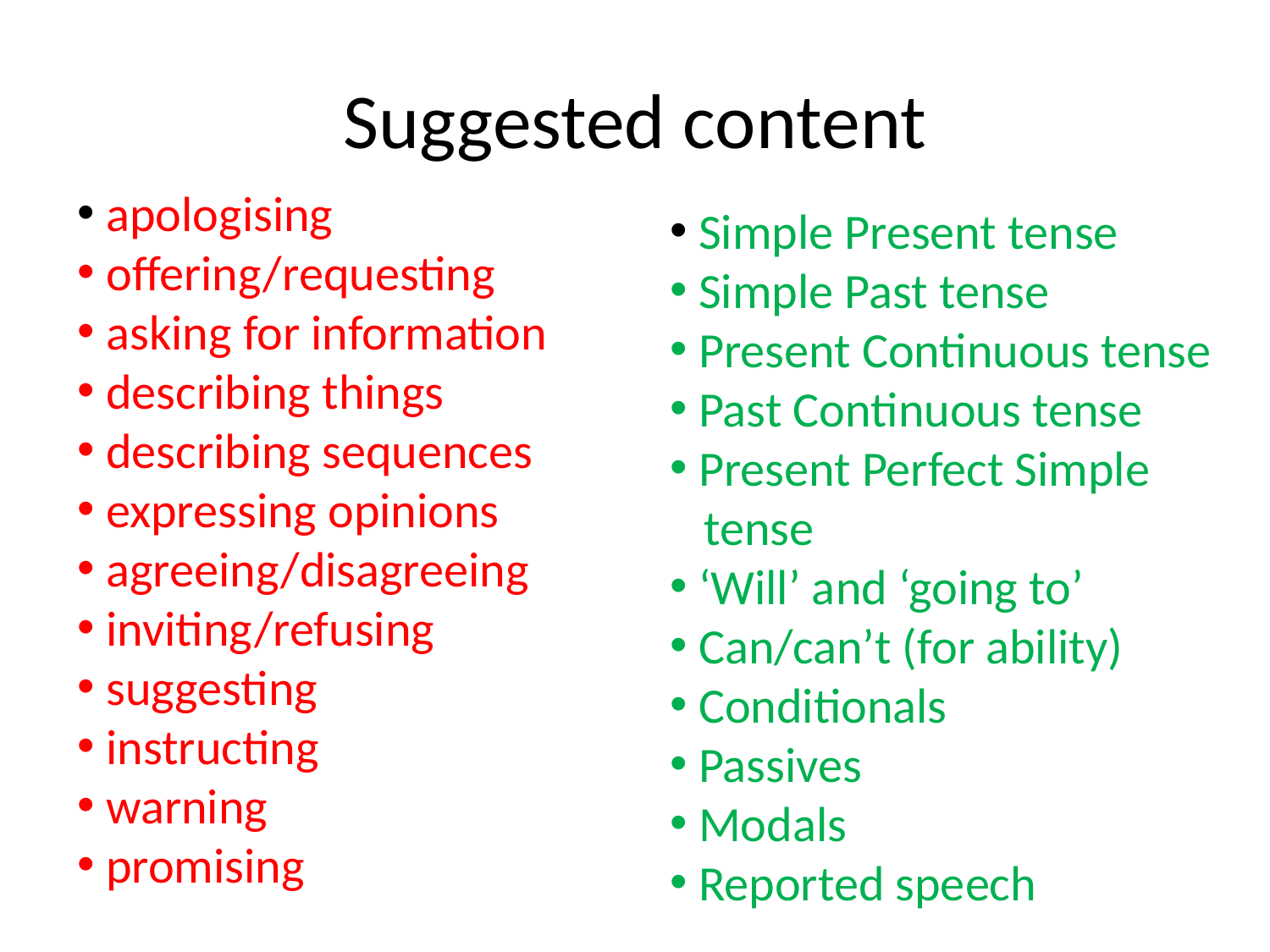

# Suggested content
 apologising
 offering/requesting
 asking for information
 describing things
 describing sequences
 expressing opinions
 agreeing/disagreeing
 inviting/refusing
 suggesting
 instructing
 warning
 promising

 Simple Present tense
 Simple Past tense
 Present Continuous tense
 Past Continuous tense
 Present Perfect Simple
   tense
 ‘Will’ and ‘going to’
 Can/can’t (for ability)
 Conditionals
 Passives
 Modals
 Reported speech